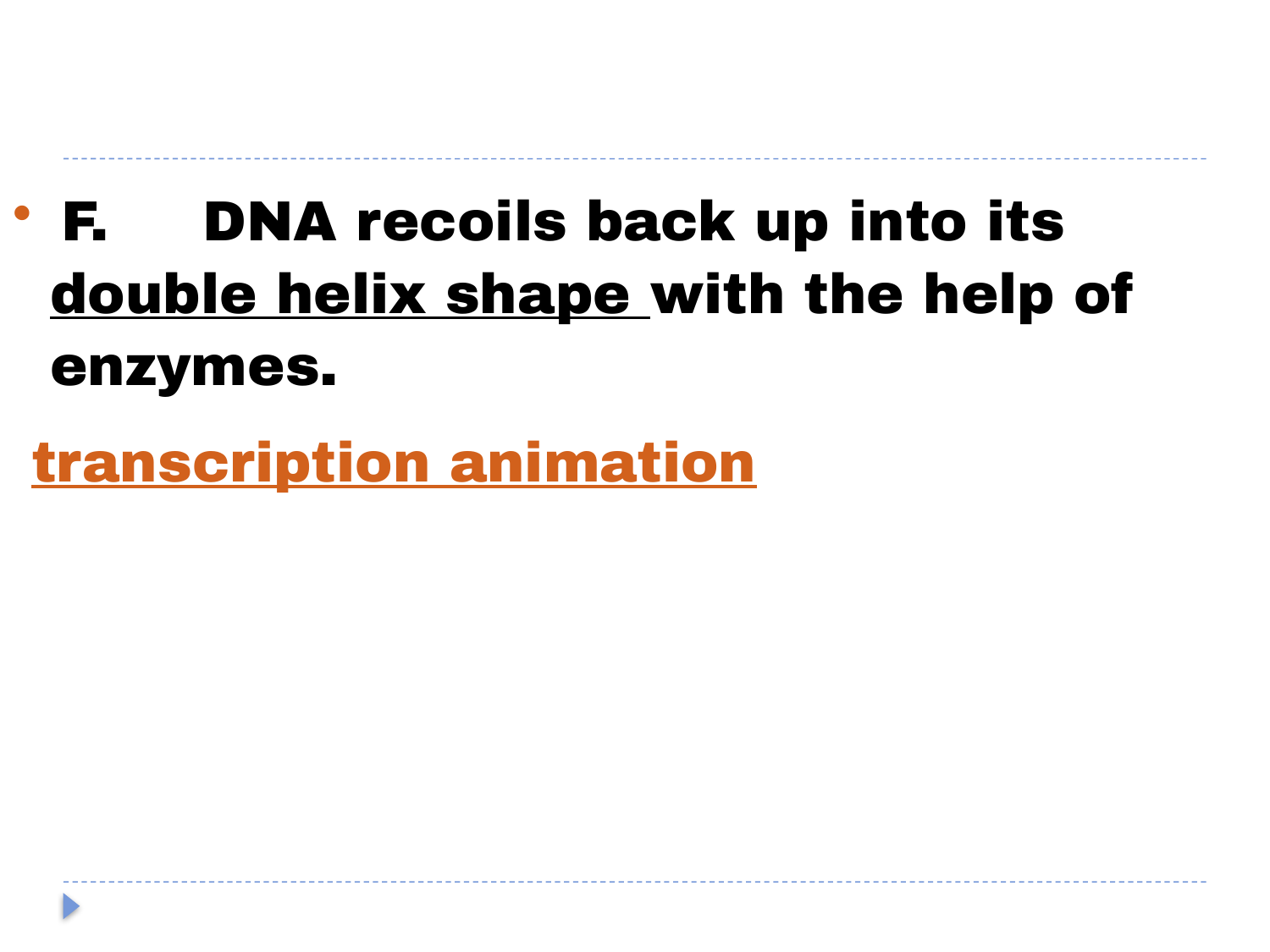

F.     DNA recoils back up into its
  double helix shape with the help of
  enzymes.
 transcription animation